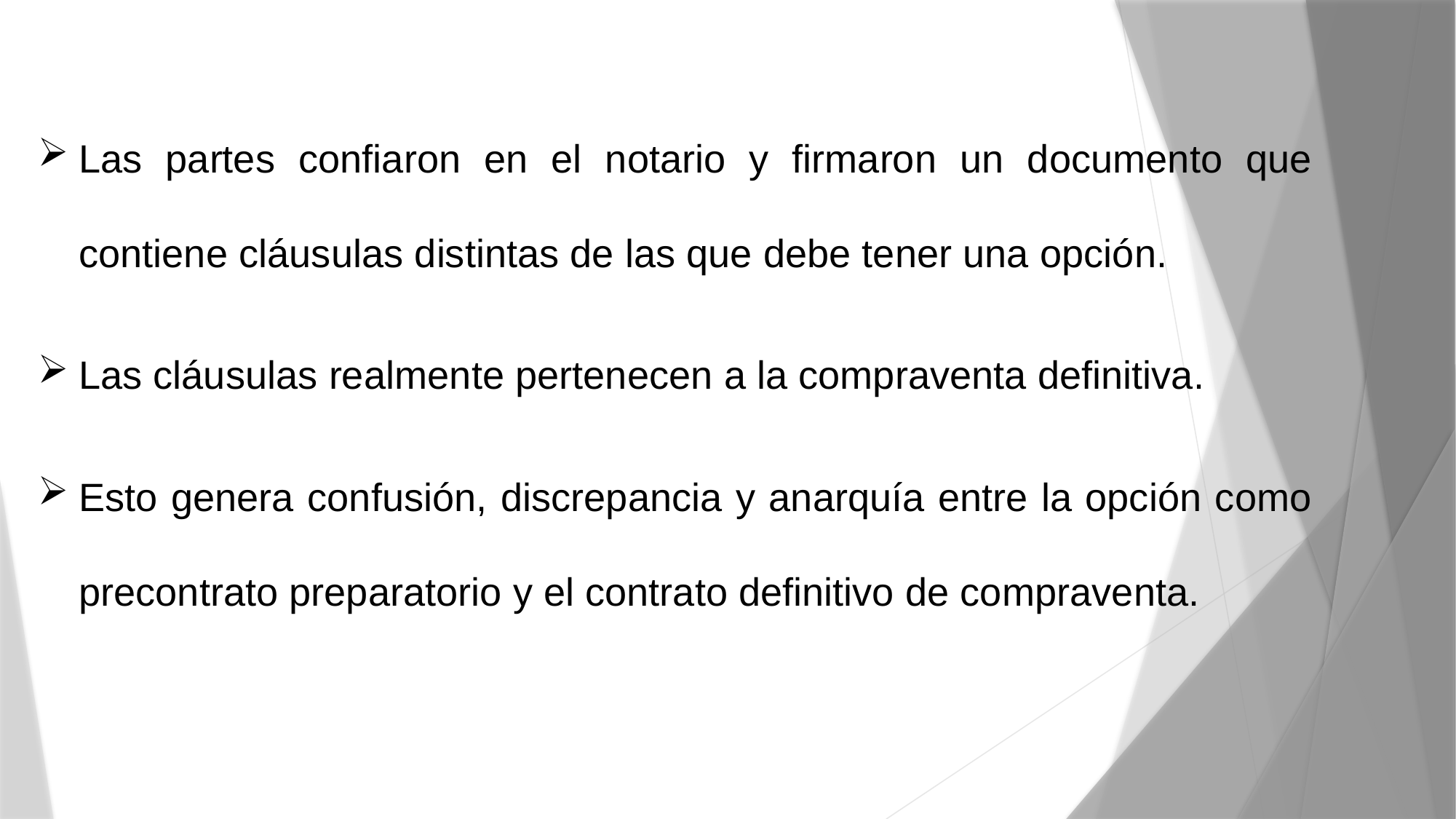

Las partes confiaron en el notario y firmaron un documento que contiene cláusulas distintas de las que debe tener una opción.
Las cláusulas realmente pertenecen a la compraventa definitiva.
Esto genera confusión, discrepancia y anarquía entre la opción como precontrato preparatorio y el contrato definitivo de compraventa.